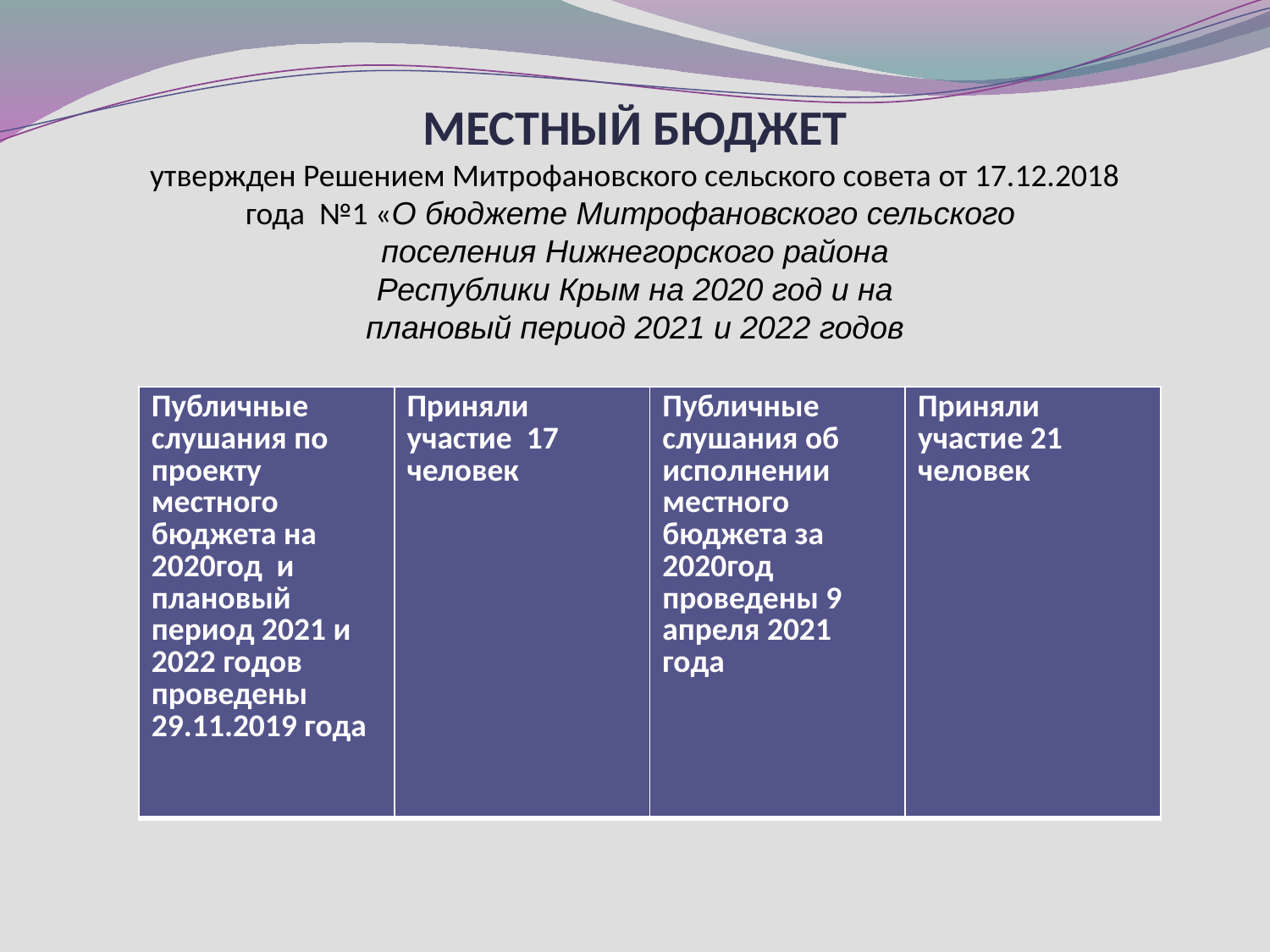

МЕСТНЫЙ БЮДЖЕТ
утвержден Решением Митрофановского сельского совета от 17.12.2018 года  №1 «О бюджете Митрофановского сельского
поселения Нижнегорского района
Республики Крым на 2020 год и на
плановый период 2021 и 2022 годов

»

| Публичные слушания по проекту местного бюджета на 2020год и плановый период 2021 и 2022 годов проведены 29.11.2019 года | Приняли участие 17 человек | Публичные слушания об исполнении местного бюджета за 2020год проведены 9 апреля 2021 года | Приняли участие 21 человек |
| --- | --- | --- | --- |